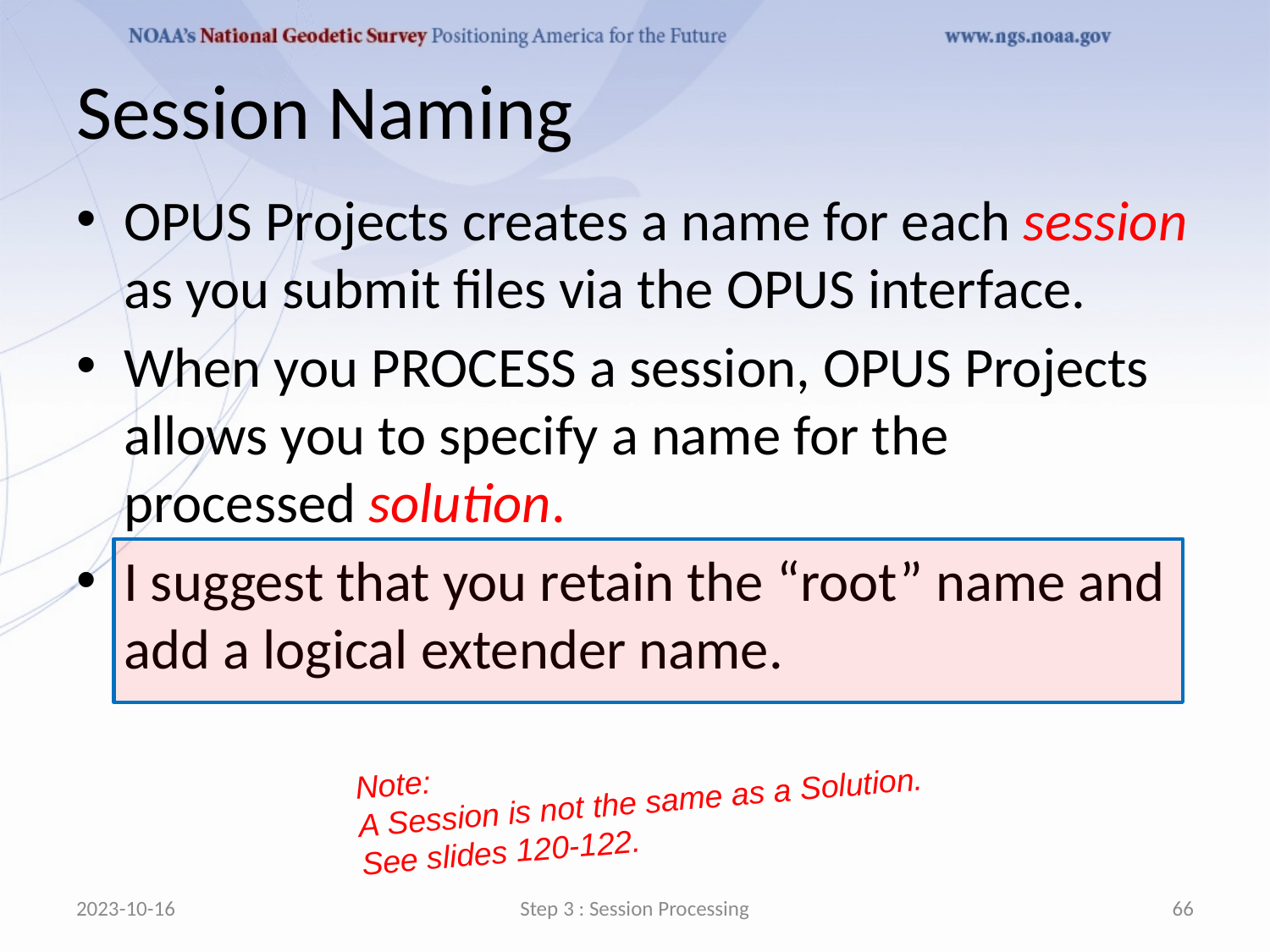

# Session Naming
OPUS Projects creates a name for each session as you submit files via the OPUS interface.
When you PROCESS a session, OPUS Projects allows you to specify a name for the processed solution.
I suggest that you retain the “root” name and add a logical extender name.

Note:
A Session is not the same as a Solution.
See slides 120-122.
2023-10-16
Step 3 : Session Processing
66